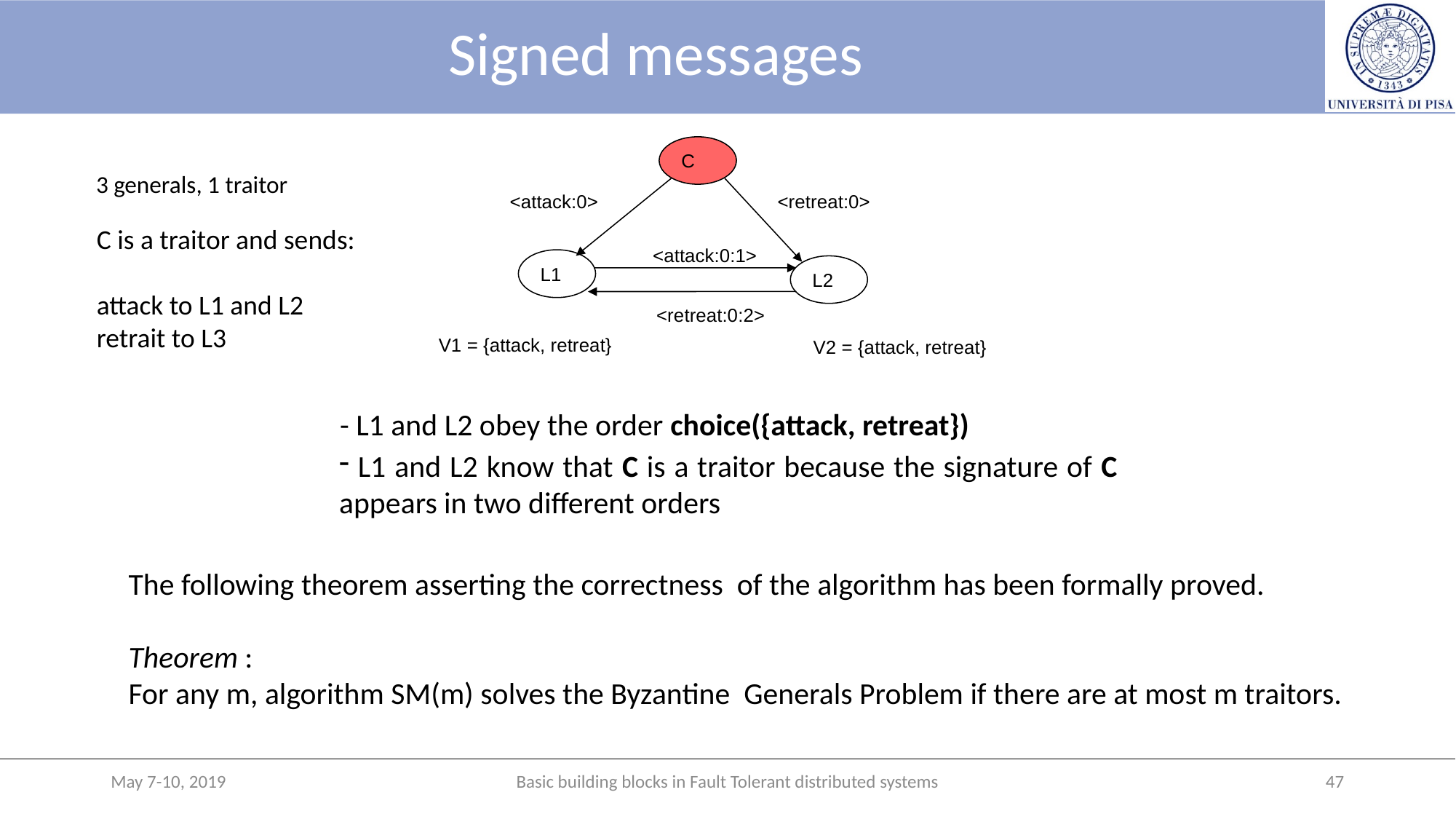

# Signed messages
C
3 generals, 1 traitor

<attack:0>
<retreat:0>
C is a traitor and sends:
attack to L1 and L2
retrait to L3
<attack:0:1>
L1
L2

<retreat:0:2>
V1 = {attack, retreat}
V2 = {attack, retreat}
- L1 and L2 obey the order choice({attack, retreat})
 L1 and L2 know that C is a traitor because the signature of C appears in two different orders
The following theorem asserting the correctness  of the algorithm has been formally proved.

Theorem :
For any m, algorithm SM(m) solves the Byzantine  Generals Problem if there are at most m traitors.
May 7-10, 2019
Basic building blocks in Fault Tolerant distributed systems
47